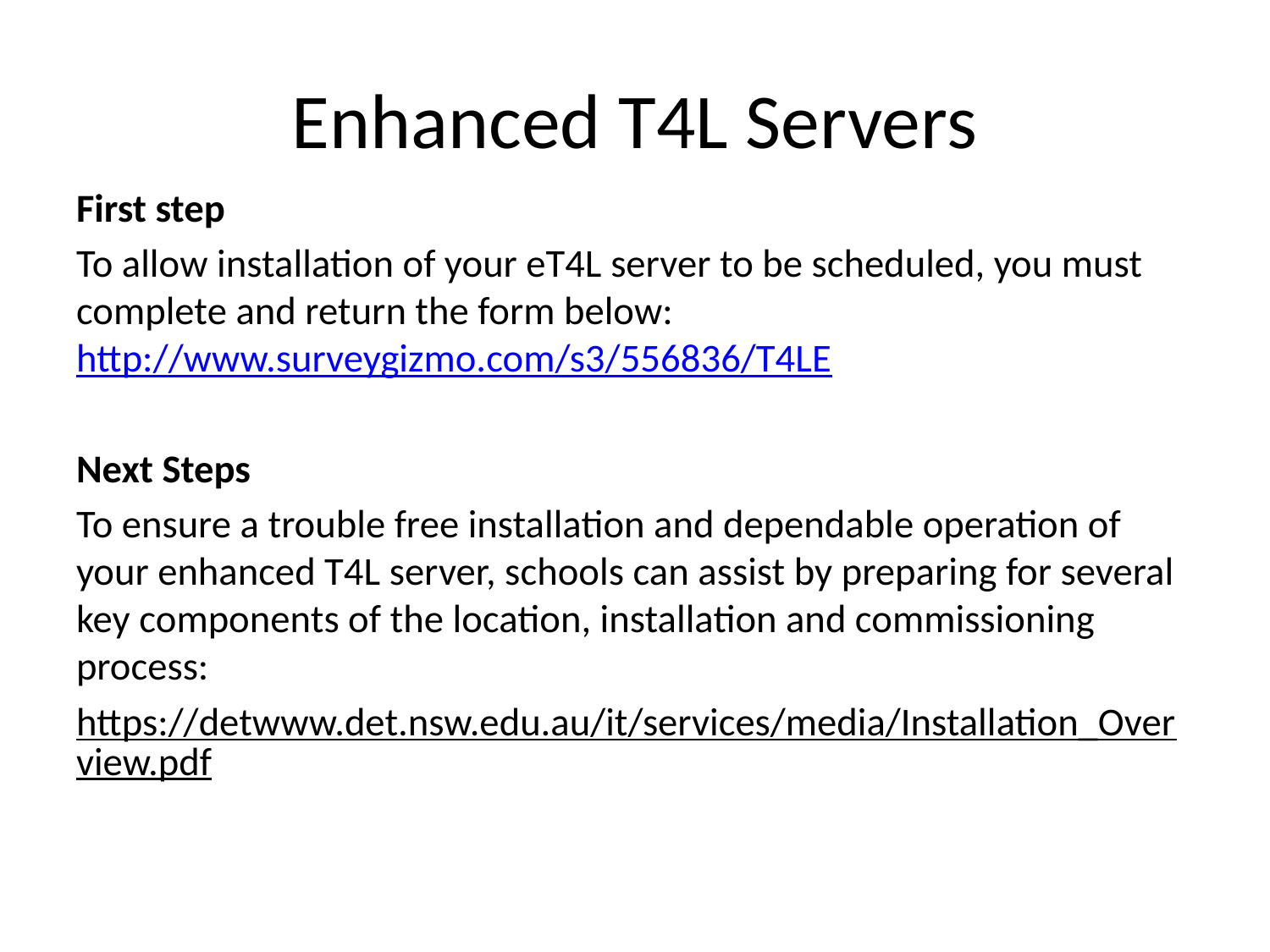

# Enhanced T4L Servers
First step
To allow installation of your eT4L server to be scheduled, you must complete and return the form below:
http://www.surveygizmo.com/s3/556836/T4LE

Next Steps
To ensure a trouble free installation and dependable operation of your enhanced T4L server, schools can assist by preparing for several key components of the location, installation and commissioning process:
https://detwww.det.nsw.edu.au/it/services/media/Installation_Overview.pdf